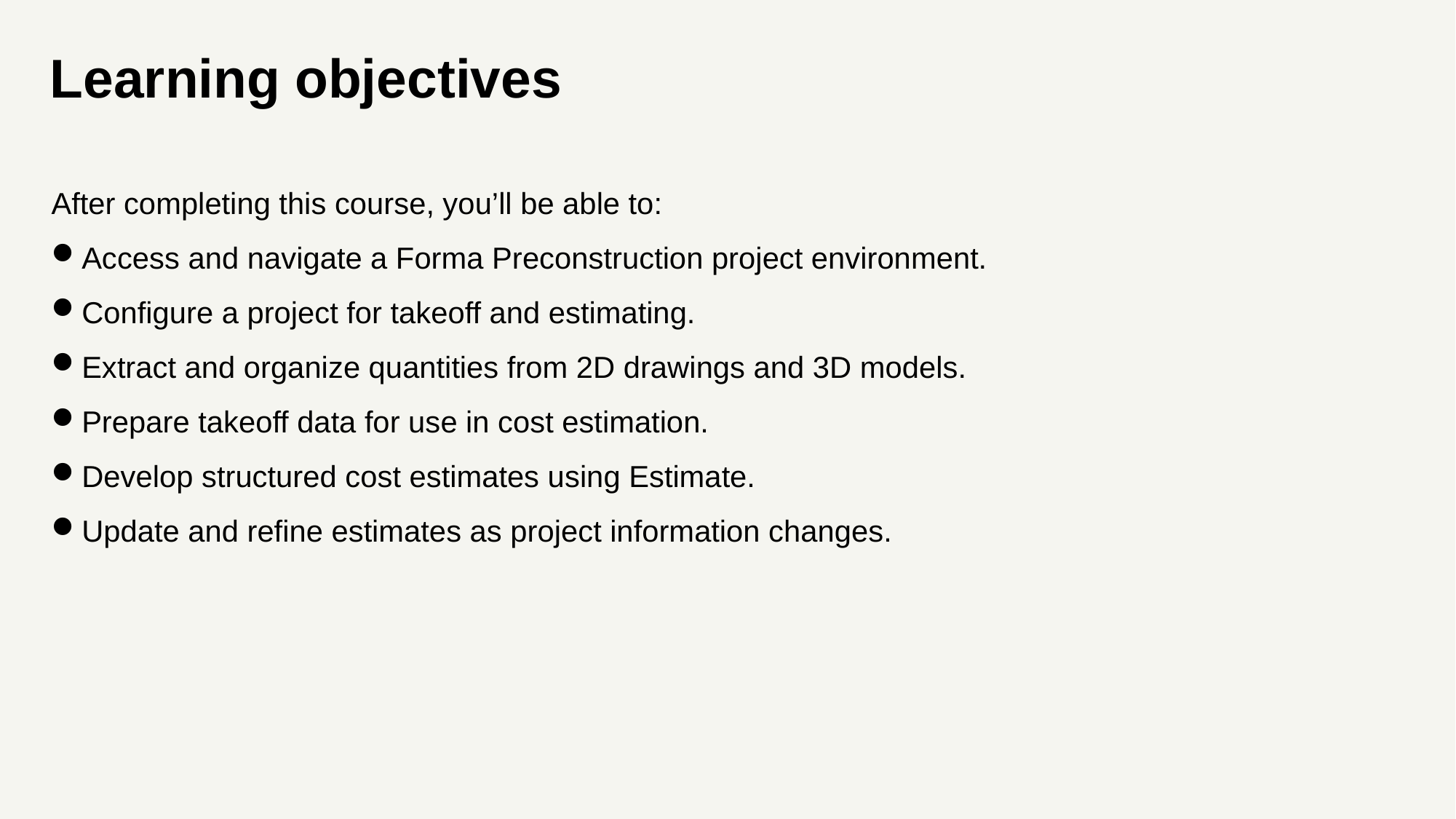

# Learning objectives
After completing this course, you’ll be able to:
Access and navigate a Forma Preconstruction project environment.
Configure a project for takeoff and estimating.
Extract and organize quantities from 2D drawings and 3D models.
Prepare takeoff data for use in cost estimation.
Develop structured cost estimates using Estimate.
Update and refine estimates as project information changes.